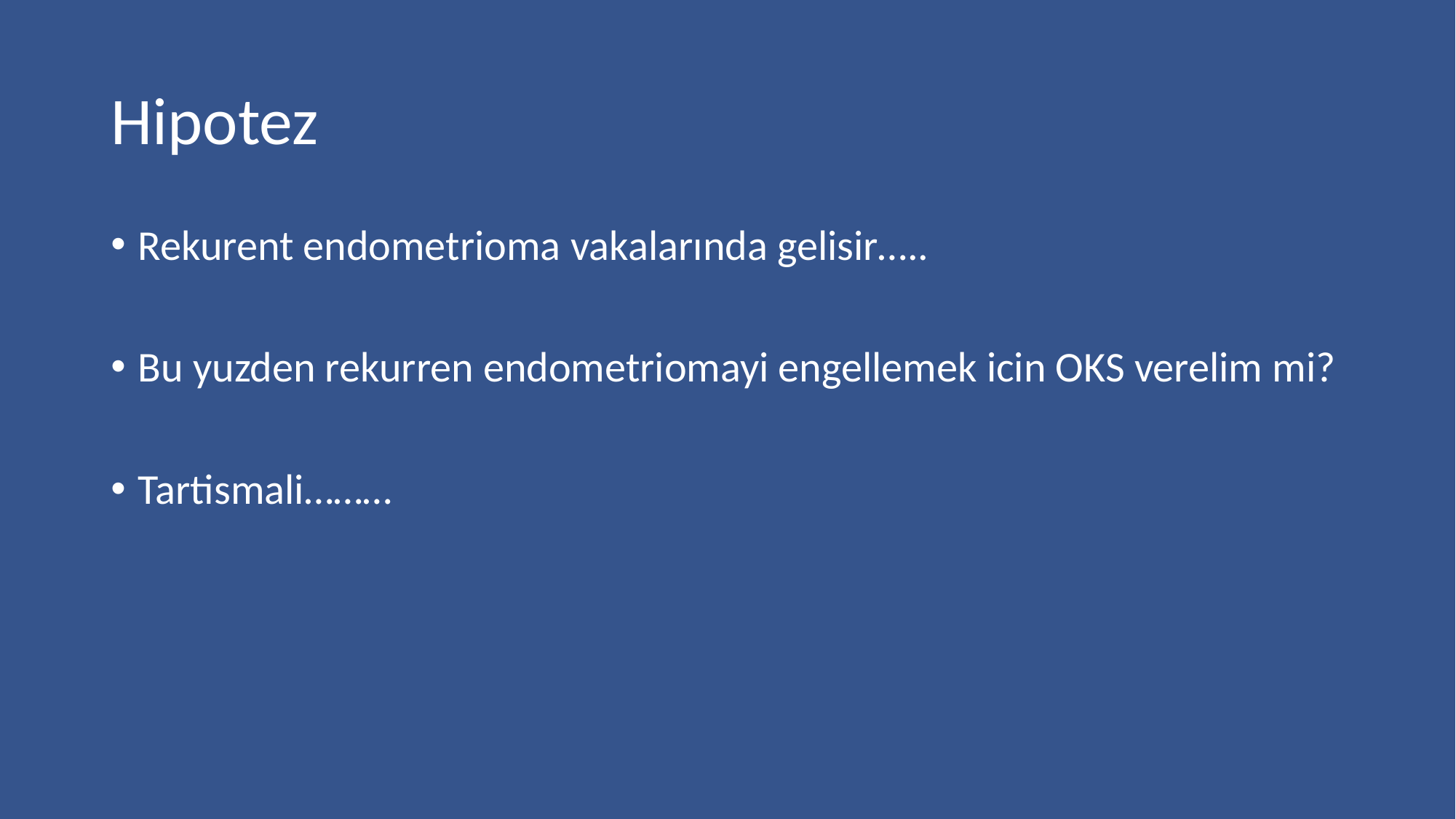

# Hipotez
Rekurent endometrioma vakalarında gelisir…..

Bu yuzden rekurren endometriomayi engellemek icin OKS verelim mi?

Tartismali………